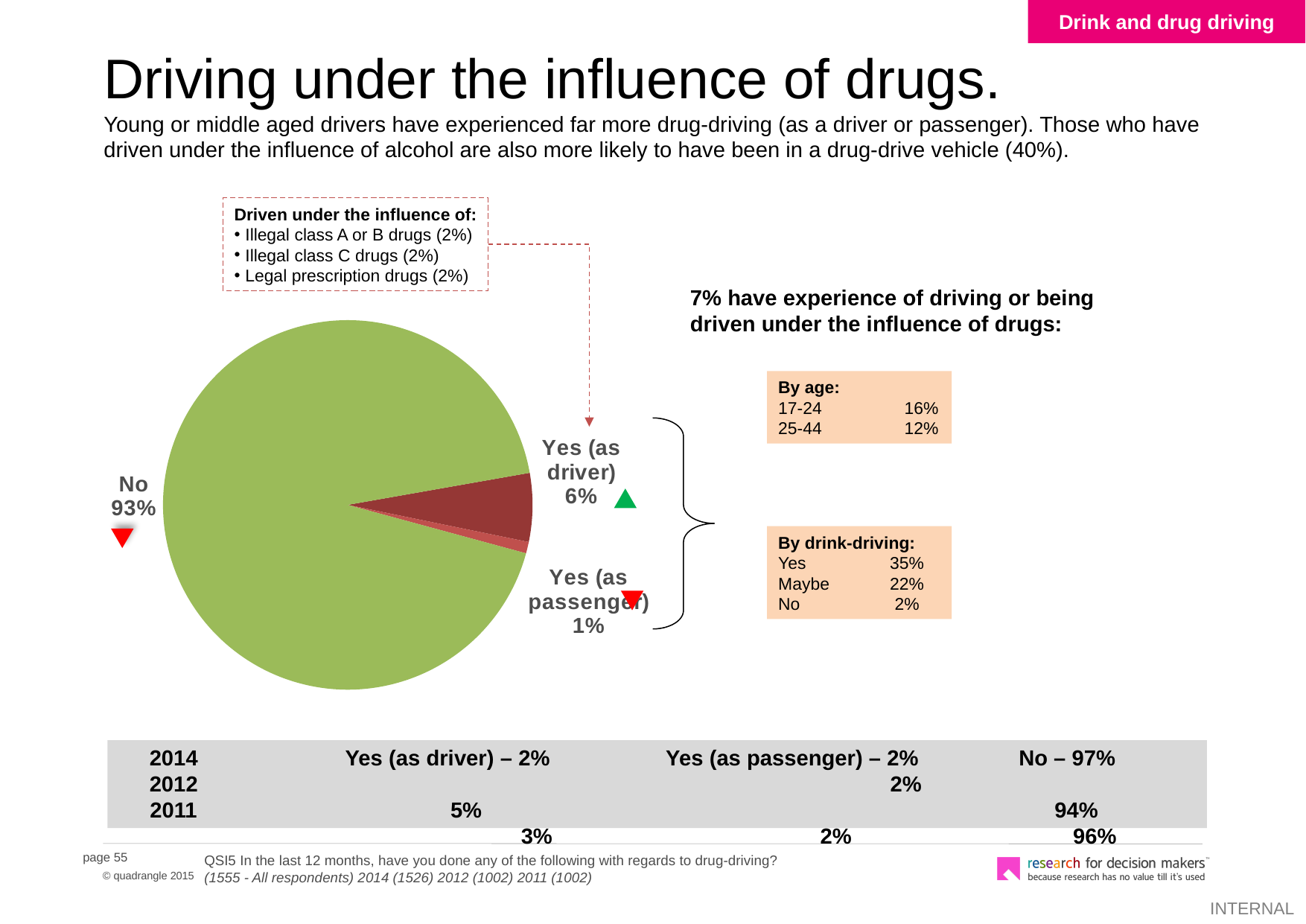

Drink and drug driving
# Driving under the influence of drugs. Young or middle aged drivers have experienced far more drug-driving (as a driver or passenger). Those who have driven under the influence of alcohol are also more likely to have been in a drug-drive vehicle (40%).
Driven under the influence of:
Illegal class A or B drugs (2%)
Illegal class C drugs (2%)
Legal prescription drugs (2%)

### Chart

| Category |  |
|---|---|
| Yes (as driver) | 0.06000000000000003 |
| Yes (as passenger) | 0.010000000000000005 |
| No | 0.93 |
7% have experience of driving or being driven under the influence of drugs:
By age:
17-24	   16%
25-44	   12%

By drink-driving:
Yes	35%
Maybe	22%
No	 2%

Yes (as driver) – 2%
			          5%
                             3%

Yes (as passenger) – 2%
                                     2%
				2%
2014
2012
2011
No – 97%
	         94%
         96%

QSI5 In the last 12 months, have you done any of the following with regards to drug-driving?
(1555 - All respondents) 2014 (1526) 2012 (1002) 2011 (1002)